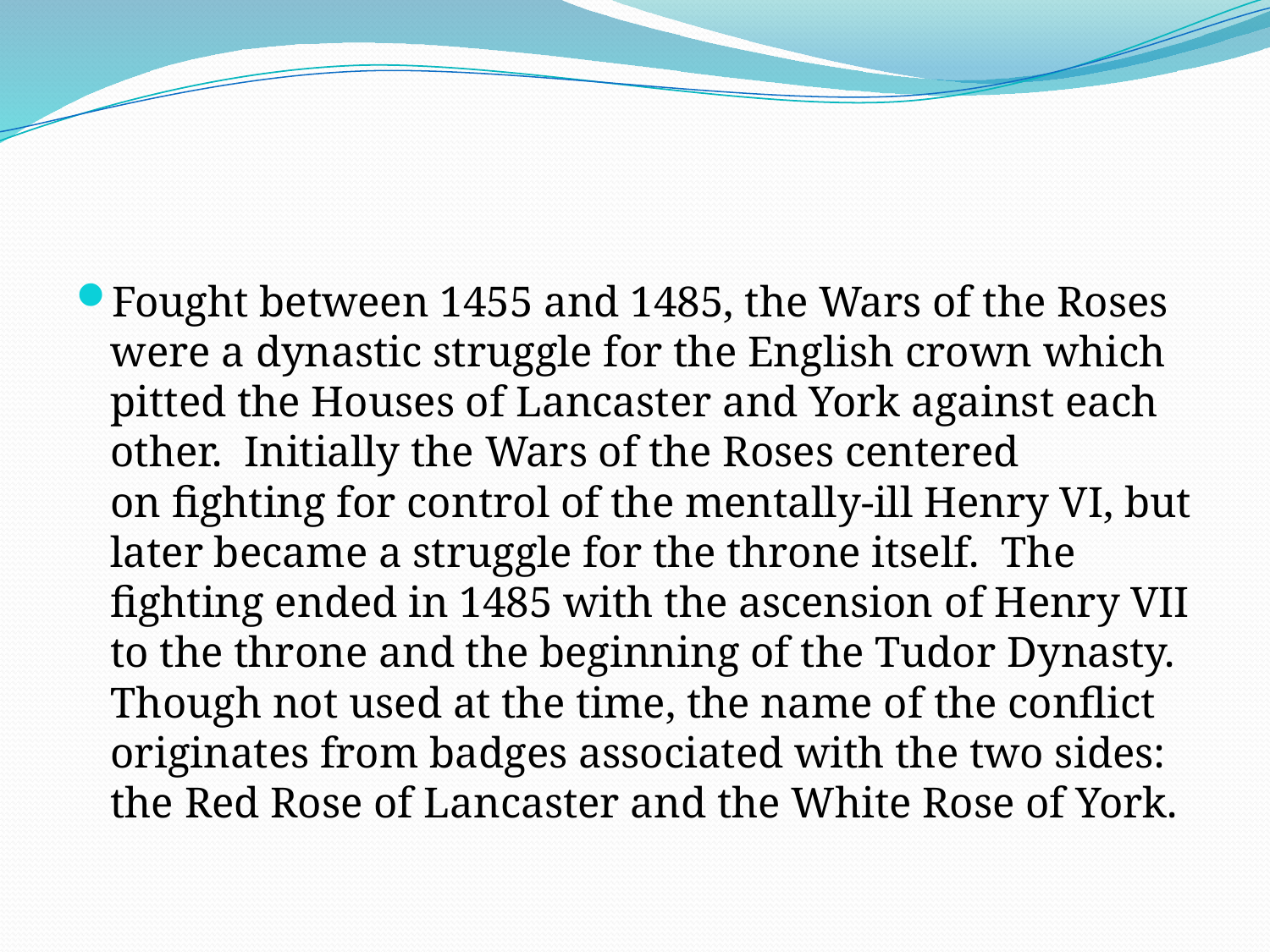

#
Fought between 1455 and 1485, the Wars of the Roses were a dynastic struggle for the English crown which pitted the Houses of Lancaster and York against each other.  Initially the Wars of the Roses centered on fighting for control of the mentally-ill Henry VI, but later became a struggle for the throne itself.  The fighting ended in 1485 with the ascension of Henry VII to the throne and the beginning of the Tudor Dynasty.  Though not used at the time, the name of the conflict originates from badges associated with the two sides: the Red Rose of Lancaster and the White Rose of York.